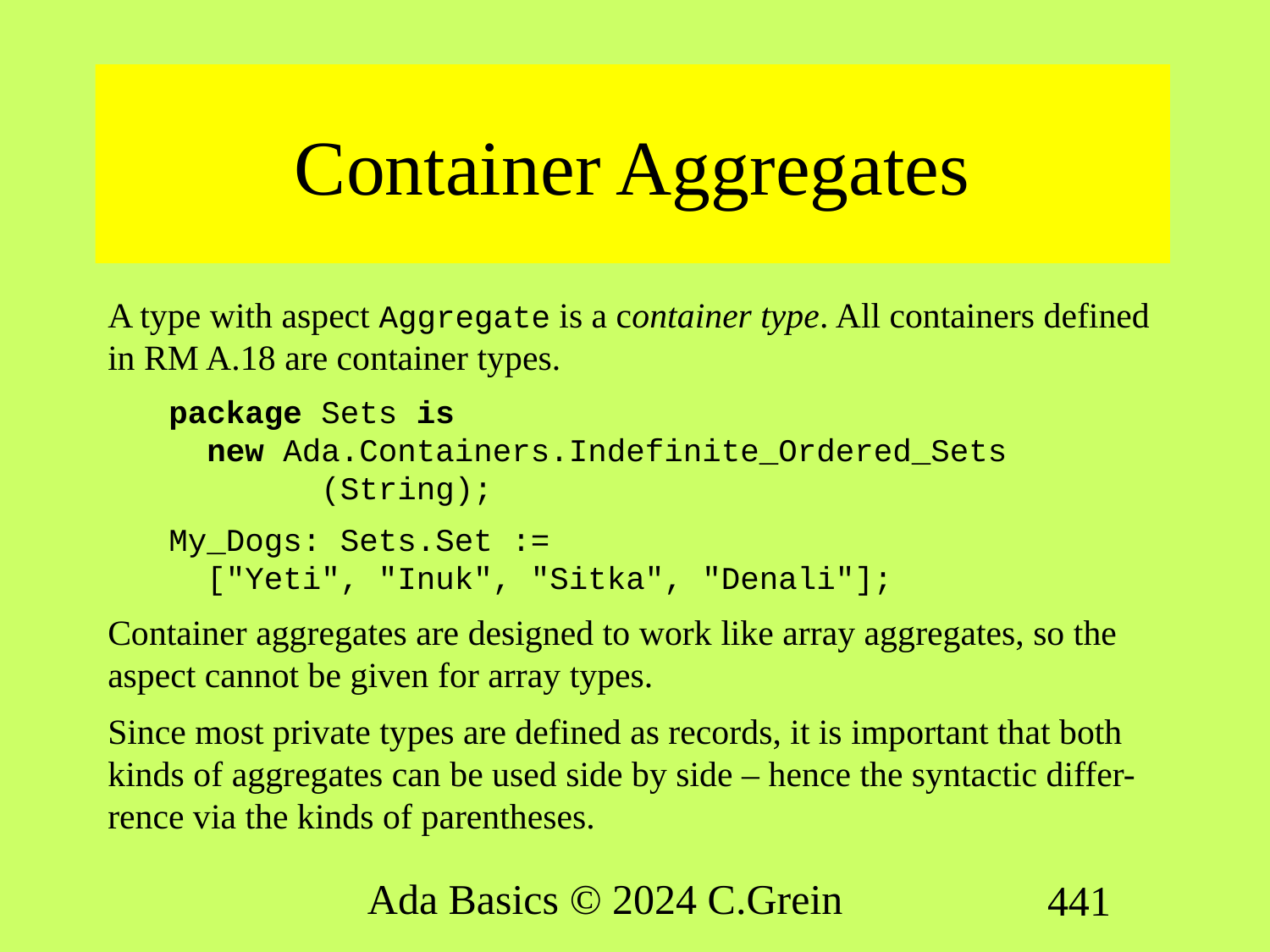

# Container Aggregates
A type with aspect Aggregate is a container type. All containers defined in RM A.18 are container types.
package Sets is
  new Ada.Containers.Indefinite_Ordered_Sets
        (String);
My_Dogs: Sets.Set :=
  ["Yeti", "Inuk", "Sitka", "Denali"];
Container aggregates are designed to work like array aggregates, so the aspect cannot be given for array types.
Since most private types are defined as records, it is important that both kinds of aggregates can be used side by side – hence the syntactic differ-rence via the kinds of parentheses.
Ada Basics © 2024 C.Grein
441